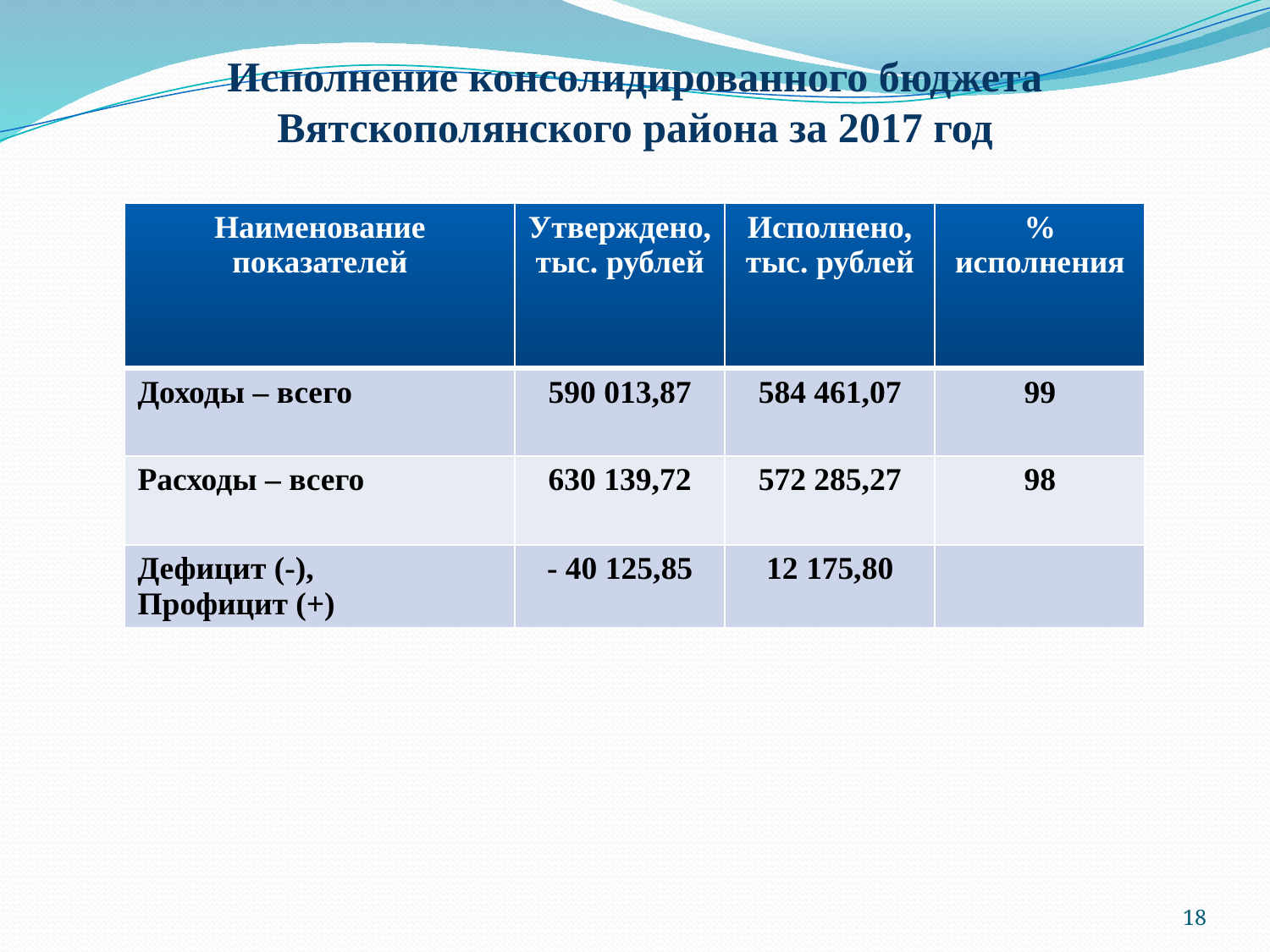

# Исполнение консолидированного бюджета Вятскополянского района за 2017 год
| Наименование показателей | Утверждено, тыс. рублей | Исполнено, тыс. рублей | % исполнения |
| --- | --- | --- | --- |
| Доходы – всего | 590 013,87 | 584 461,07 | 99 |
| Расходы – всего | 630 139,72 | 572 285,27 | 98 |
| Дефицит (-), Профицит (+) | - 40 125,85 | 12 175,80 |  |
18